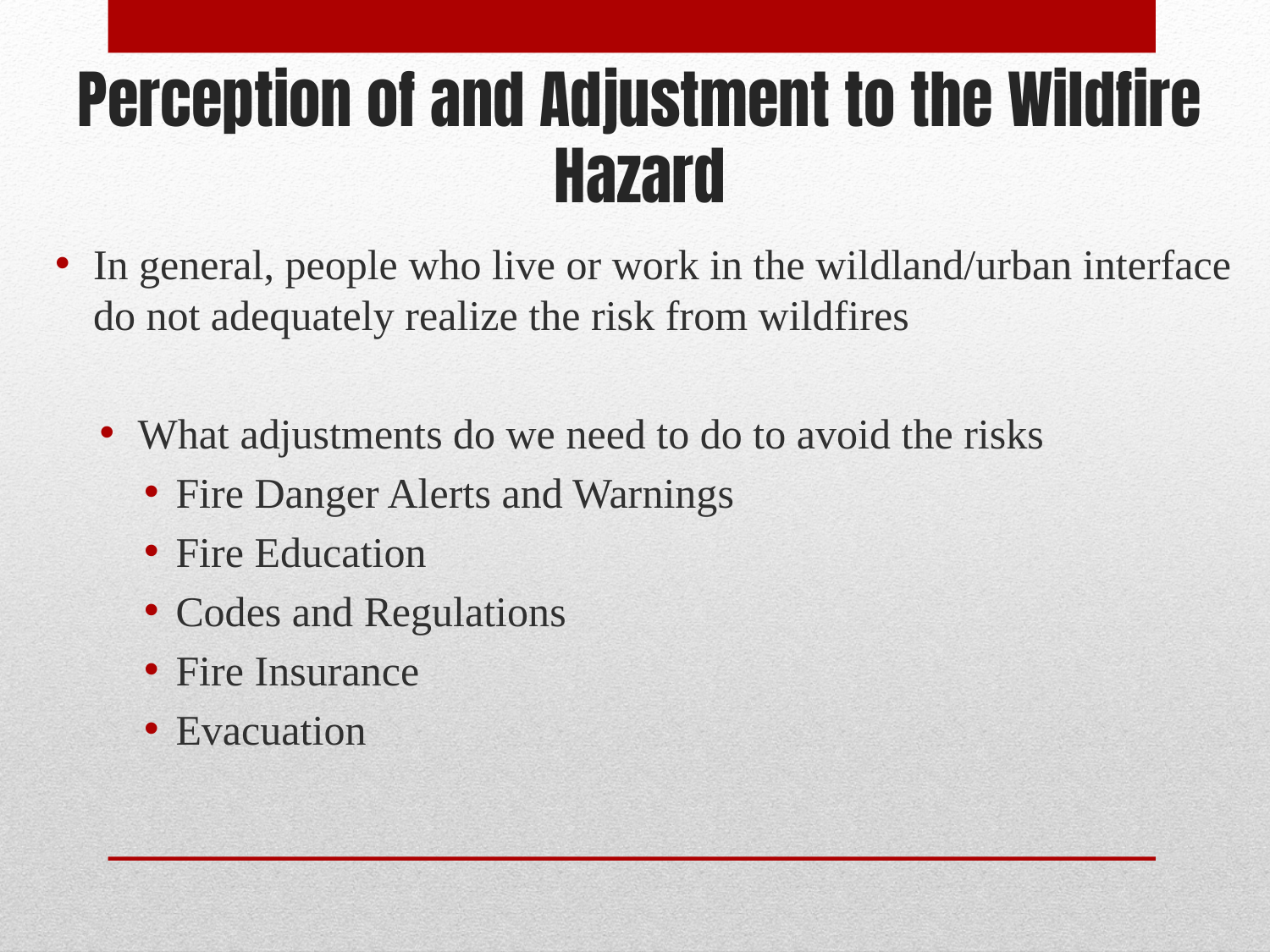

Perception of and Adjustment to the Wildfire Hazard
In general, people who live or work in the wildland/urban interface do not adequately realize the risk from wildfires

What adjustments do we need to do to avoid the risks
Fire Danger Alerts and Warnings
Fire Education
Codes and Regulations
Fire Insurance
Evacuation